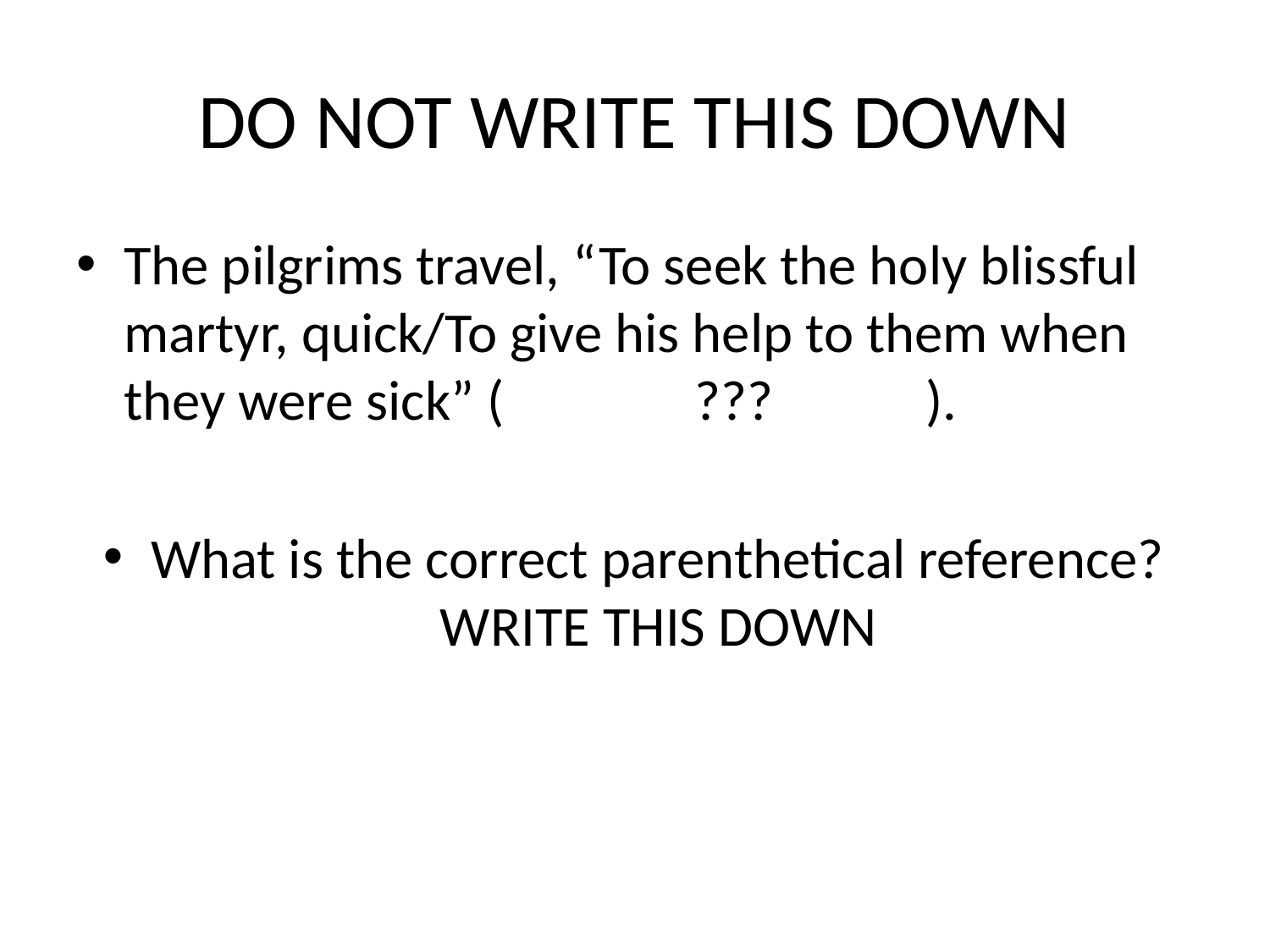

# DO NOT WRITE THIS DOWN
The pilgrims travel, “To seek the holy blissful martyr, quick/To give his help to them when they were sick” (               ???            ).

What is the correct parenthetical reference?	WRITE THIS DOWN